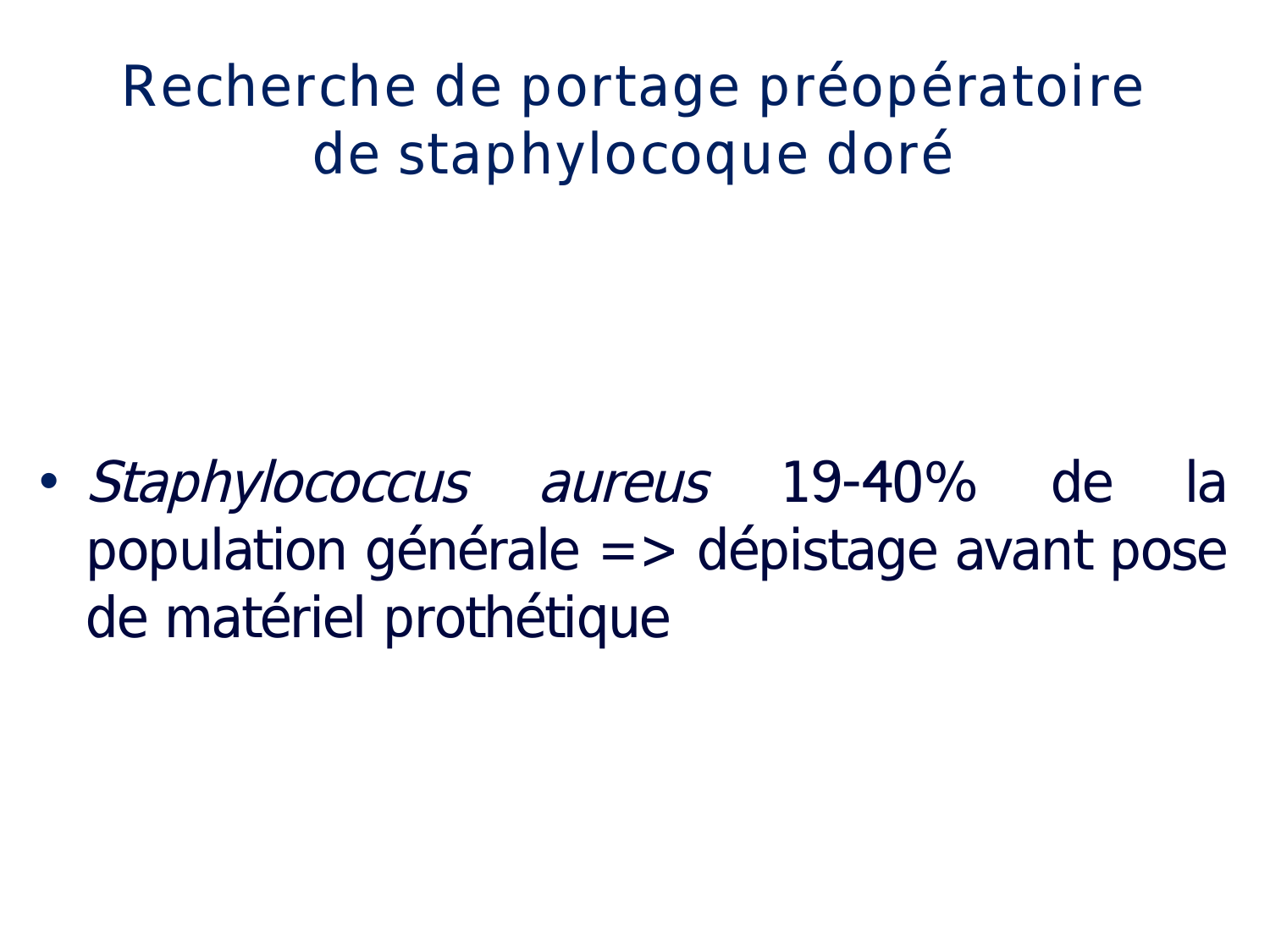

# Recherche de portage préopératoire de staphylocoque doré
Staphylococcus aureus 19-40% de la population générale => dépistage avant pose de matériel prothétique